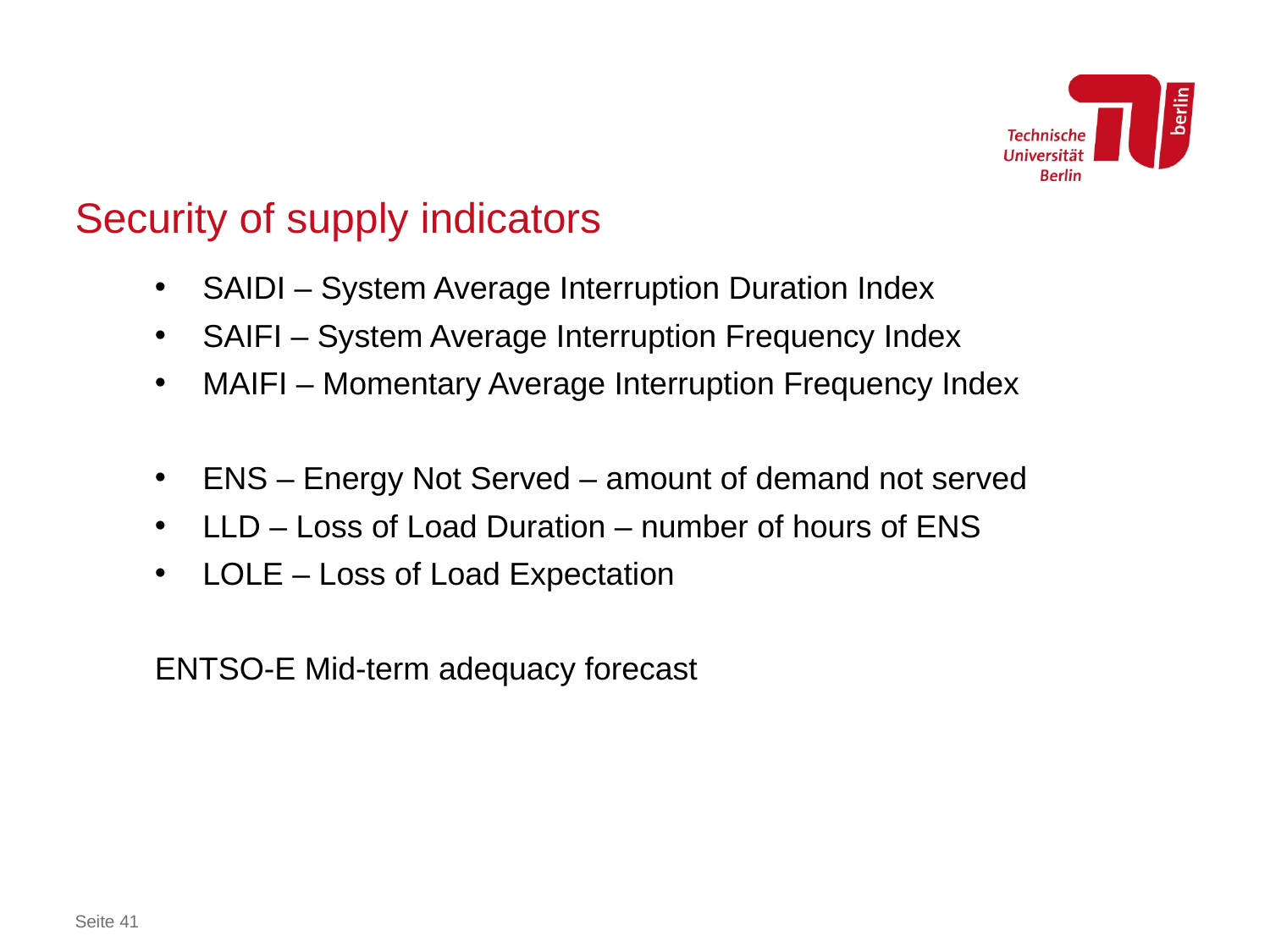

# Security of supply indicators
SAIDI – System Average Interruption Duration Index
SAIFI – System Average Interruption Frequency Index
MAIFI – Momentary Average Interruption Frequency Index

ENS – Energy Not Served – amount of demand not served
LLD – Loss of Load Duration – number of hours of ENS
LOLE – Loss of Load Expectation

ENTSO-E Mid-term adequacy forecast
Seite 41